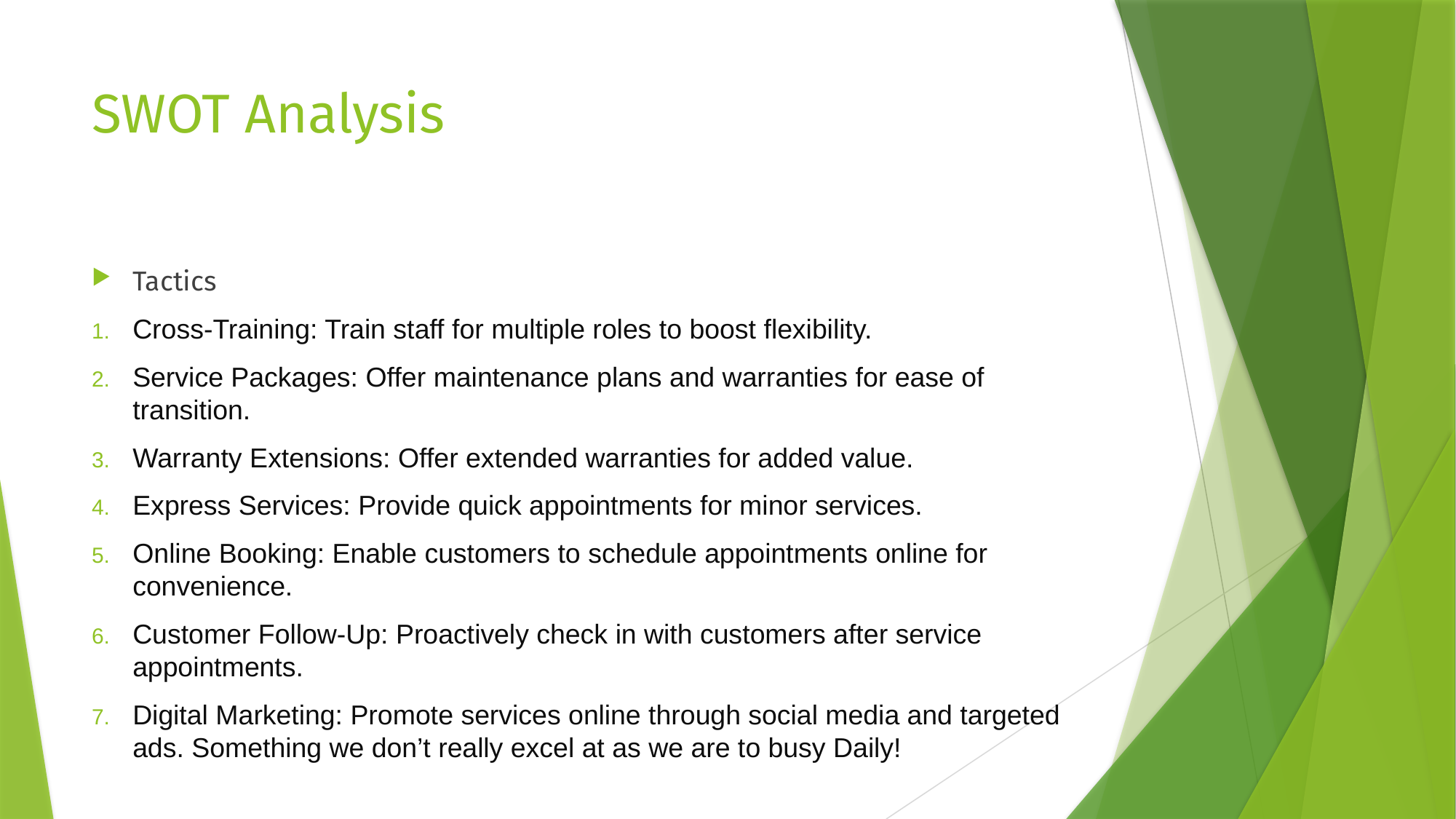

# SWOT Analysis
Tactics
Cross-Training: Train staff for multiple roles to boost flexibility.
Service Packages: Offer maintenance plans and warranties for ease of transition.
Warranty Extensions: Offer extended warranties for added value.
Express Services: Provide quick appointments for minor services.
Online Booking: Enable customers to schedule appointments online for convenience.
Customer Follow-Up: Proactively check in with customers after service appointments.
Digital Marketing: Promote services online through social media and targeted ads. Something we don’t really excel at as we are to busy Daily!